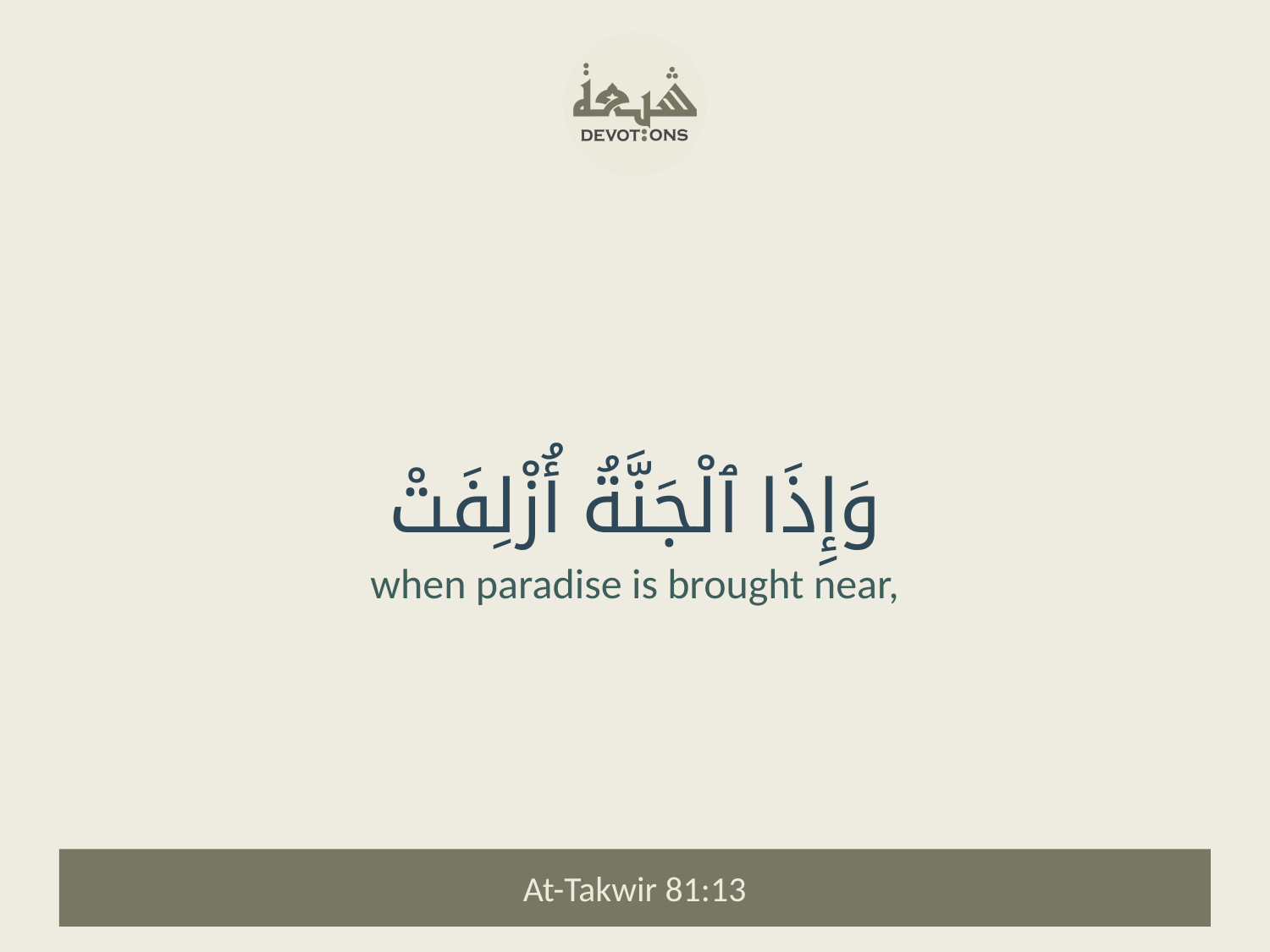

وَإِذَا ٱلْجَنَّةُ أُزْلِفَتْ
when paradise is brought near,
At-Takwir 81:13